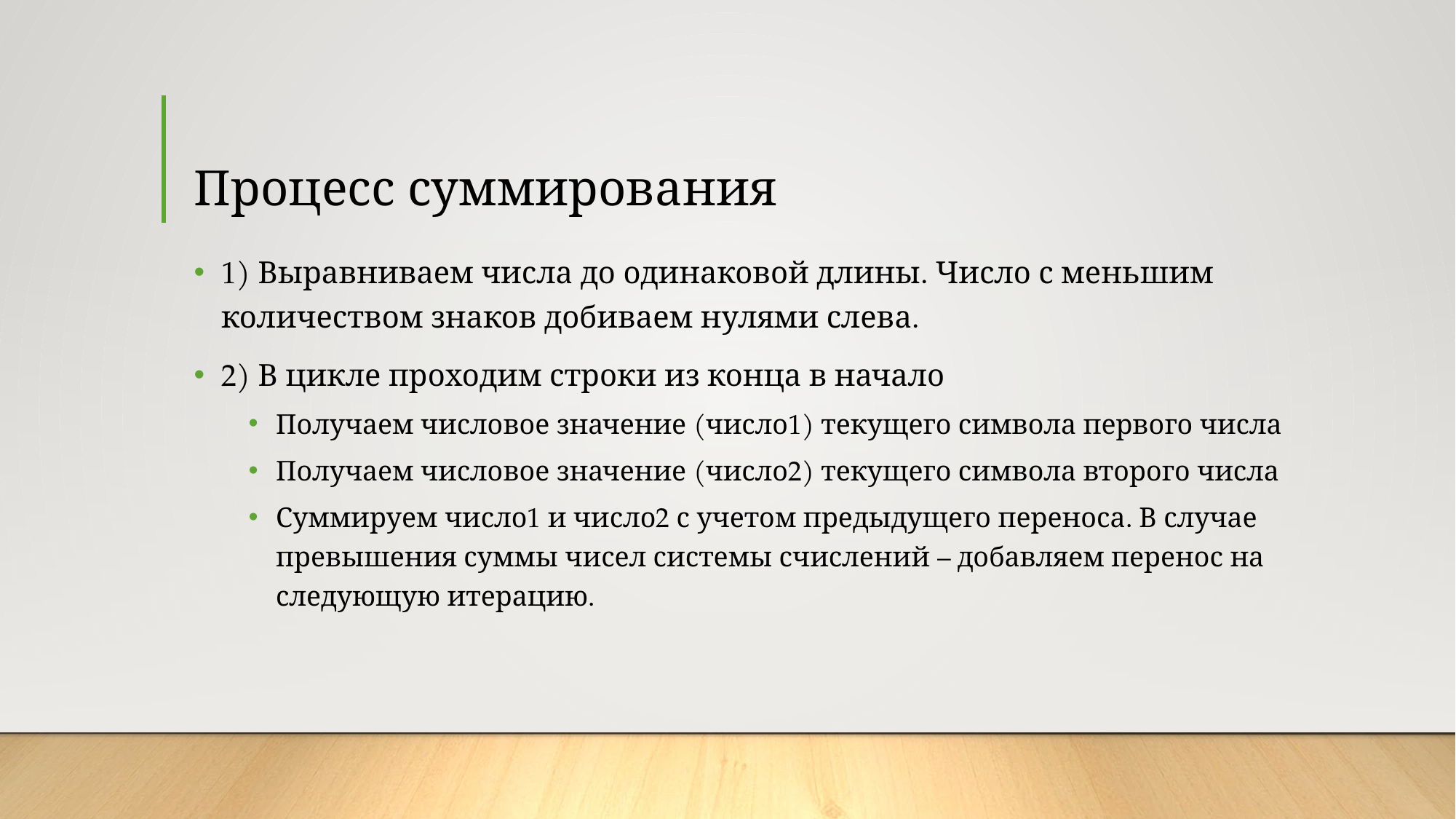

# Процесс суммирования
1) Выравниваем числа до одинаковой длины. Число с меньшим количеством знаков добиваем нулями слева.
2) В цикле проходим строки из конца в начало
Получаем числовое значение (число1) текущего символа первого числа
Получаем числовое значение (число2) текущего символа второго числа
Суммируем число1 и число2 с учетом предыдущего переноса. В случае превышения суммы чисел системы счислений – добавляем перенос на следующую итерацию.